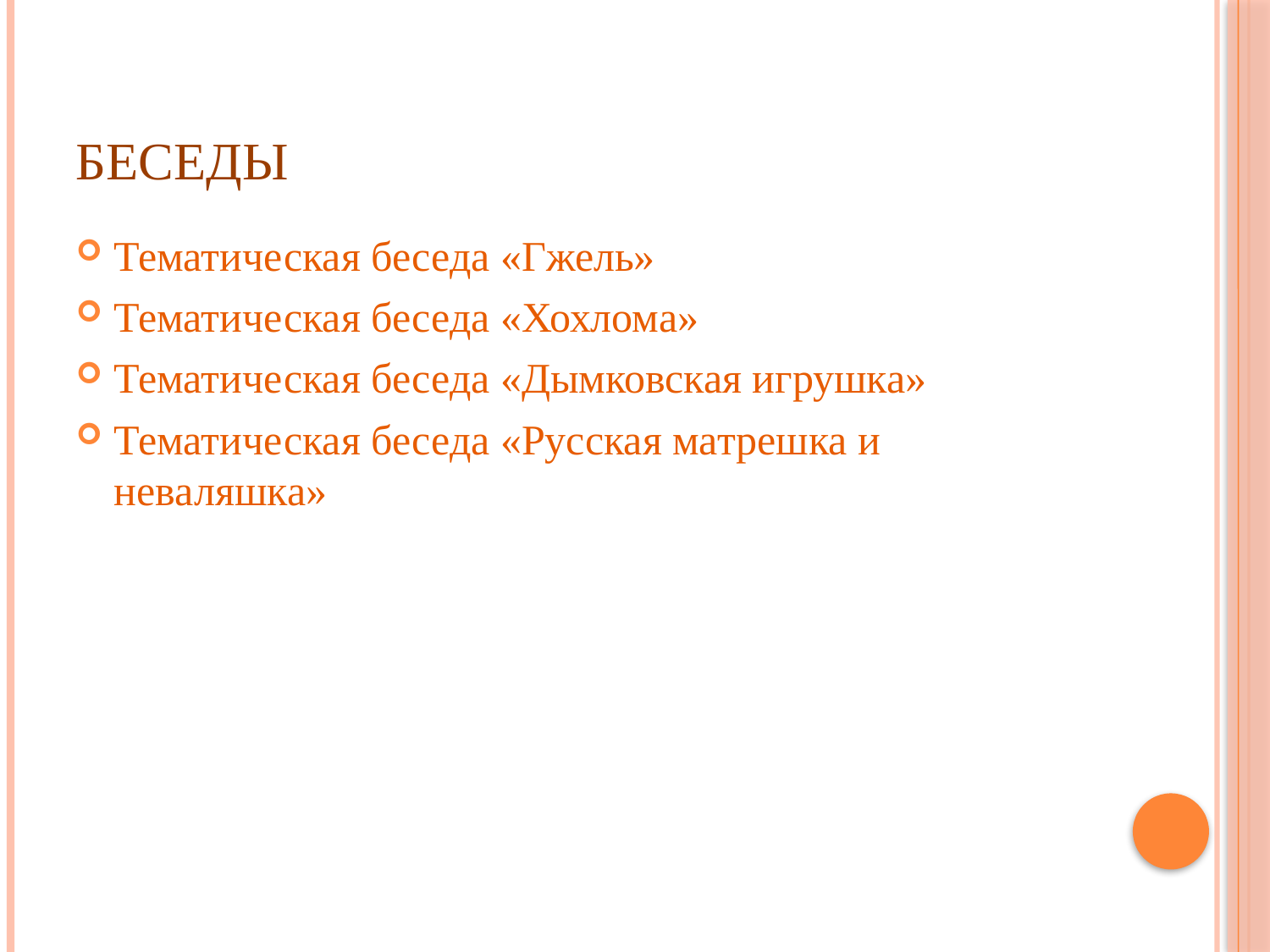

# Беседы
Тематическая беседа «Гжель»
Тематическая беседа «Хохлома»
Тематическая беседа «Дымковская игрушка»
Тематическая беседа «Русская матрешка и неваляшка»